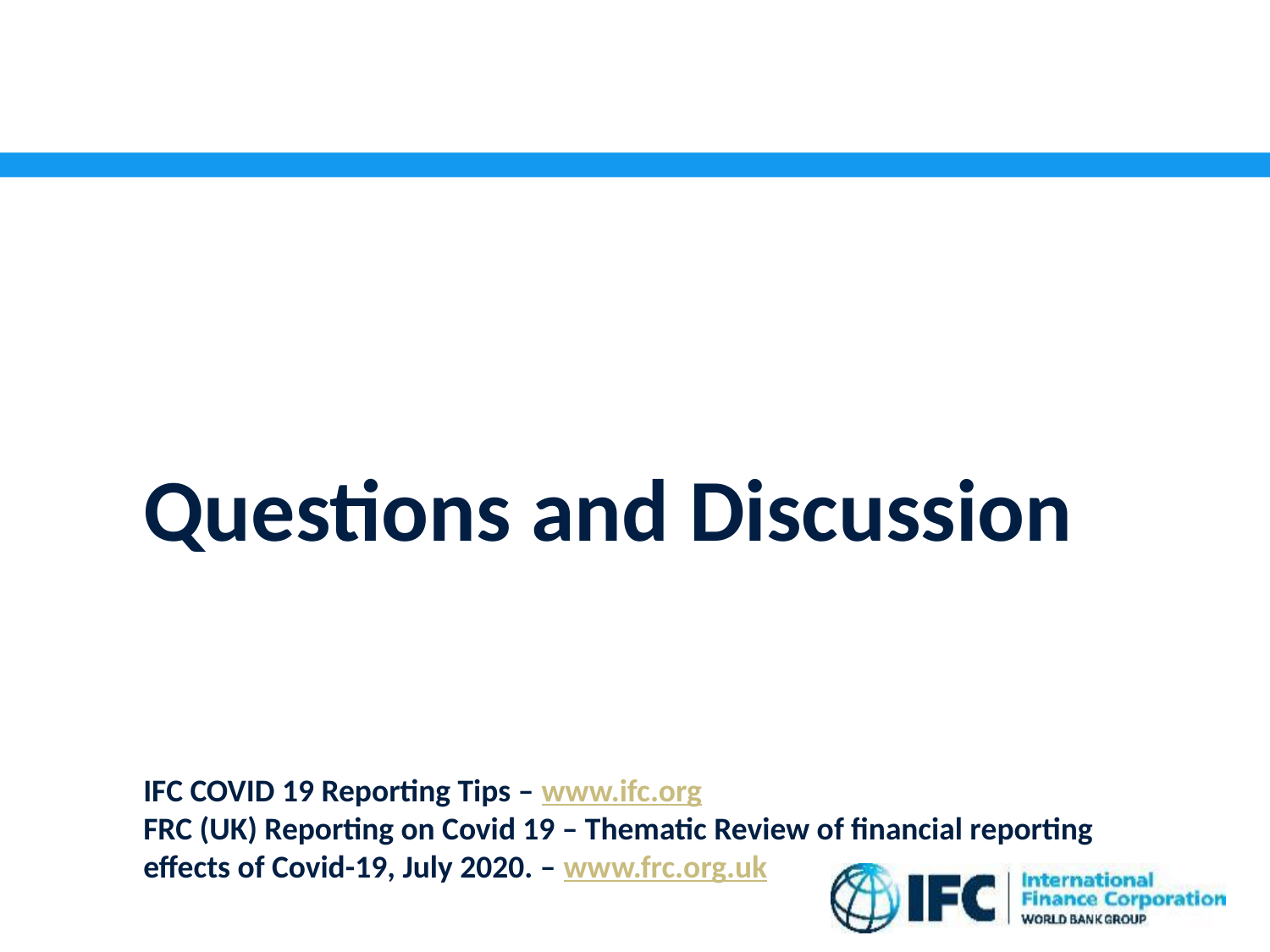

Questions and Discussion

IFC COVID 19 Reporting Tips – www.ifc.org
FRC (UK) Reporting on Covid 19 – Thematic Review of financial reporting
effects of Covid-19, July 2020. – www.frc.org.uk